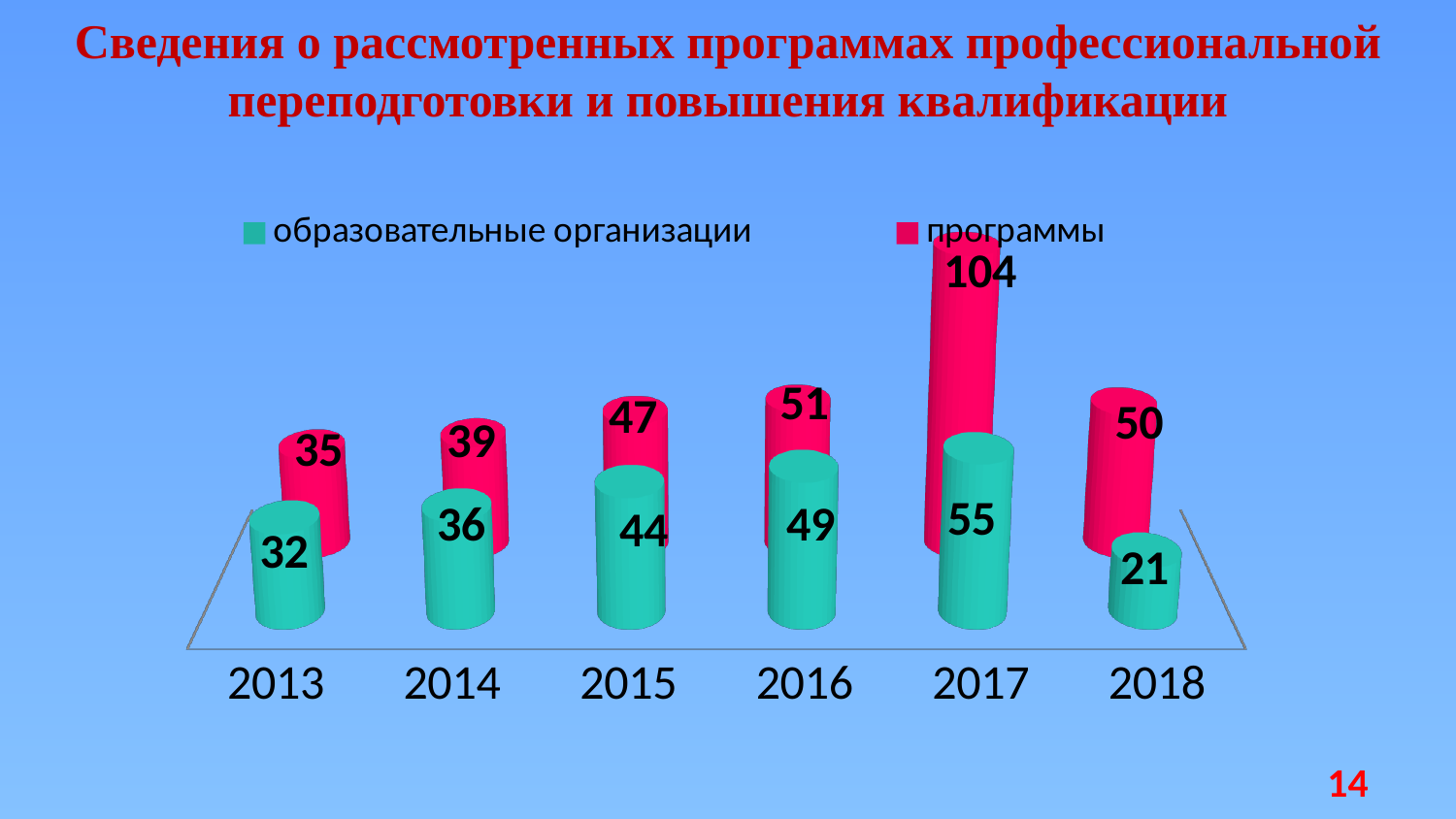

# Сведения о рассмотренных программах профессиональной переподготовки и повышения квалификации

[unsupported chart]

14